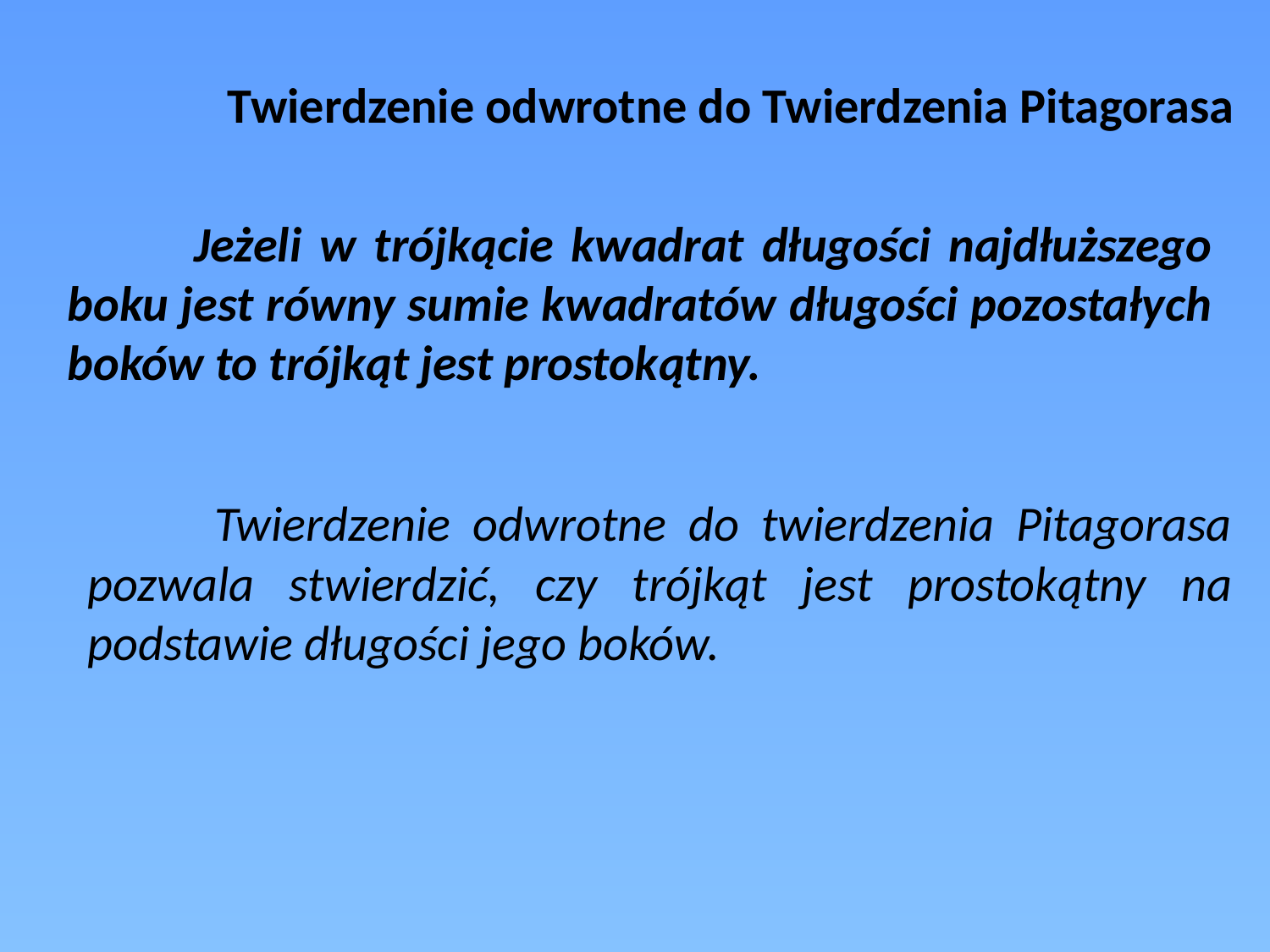

Twierdzenie odwrotne do Twierdzenia Pitagorasa
	Jeżeli w trójkącie kwadrat długości najdłuższego boku jest równy sumie kwadratów długości pozostałych boków to trójkąt jest prostokątny.

	Twierdzenie odwrotne do twierdzenia Pitagorasa pozwala stwierdzić, czy trójkąt jest prostokątny na podstawie długości jego boków.